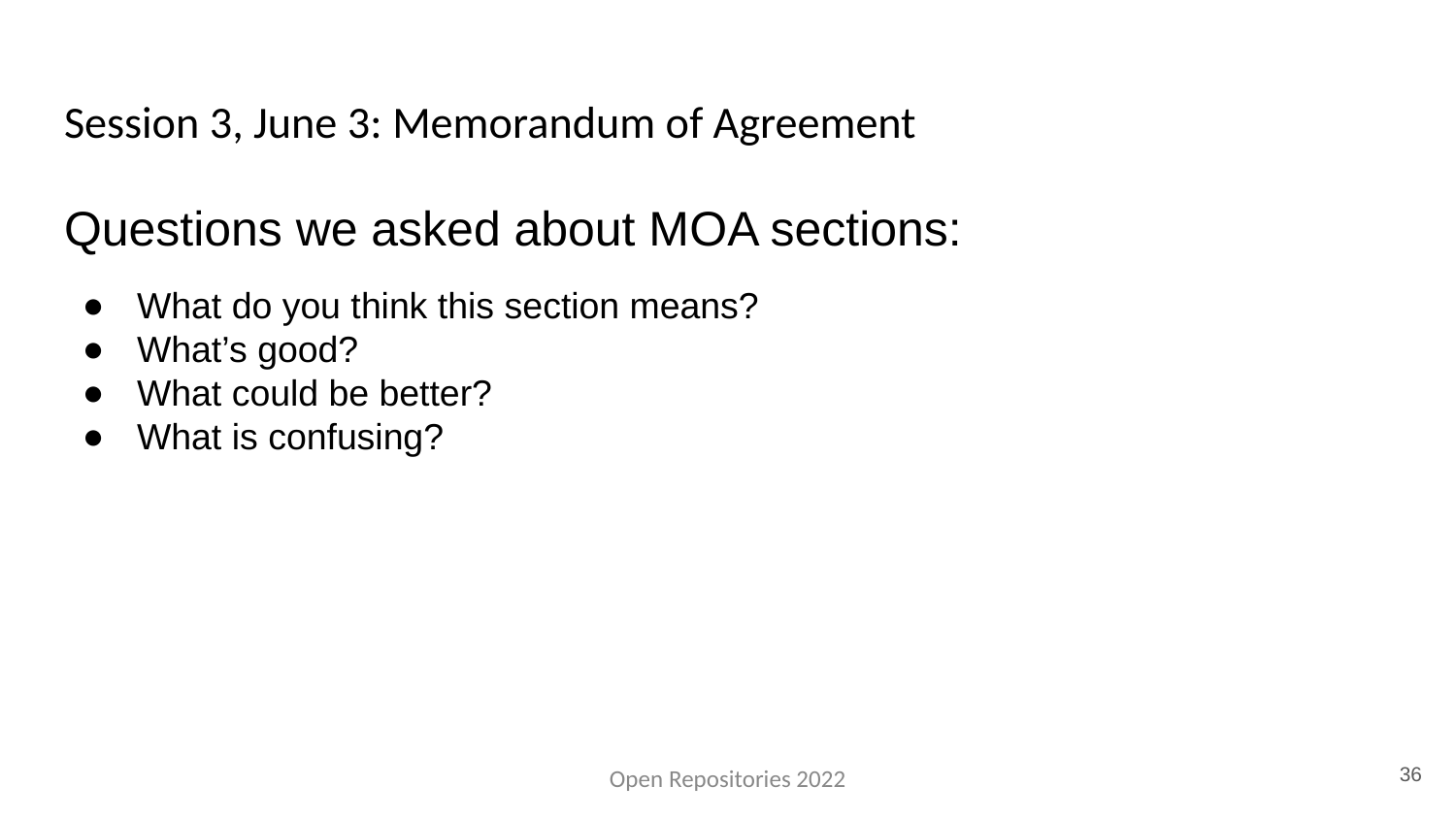

# Session 3, June 3: Memorandum of Agreement
Questions we asked about MOA sections:

What do you think this section means?
What’s good?
What could be better?
What is confusing?
36